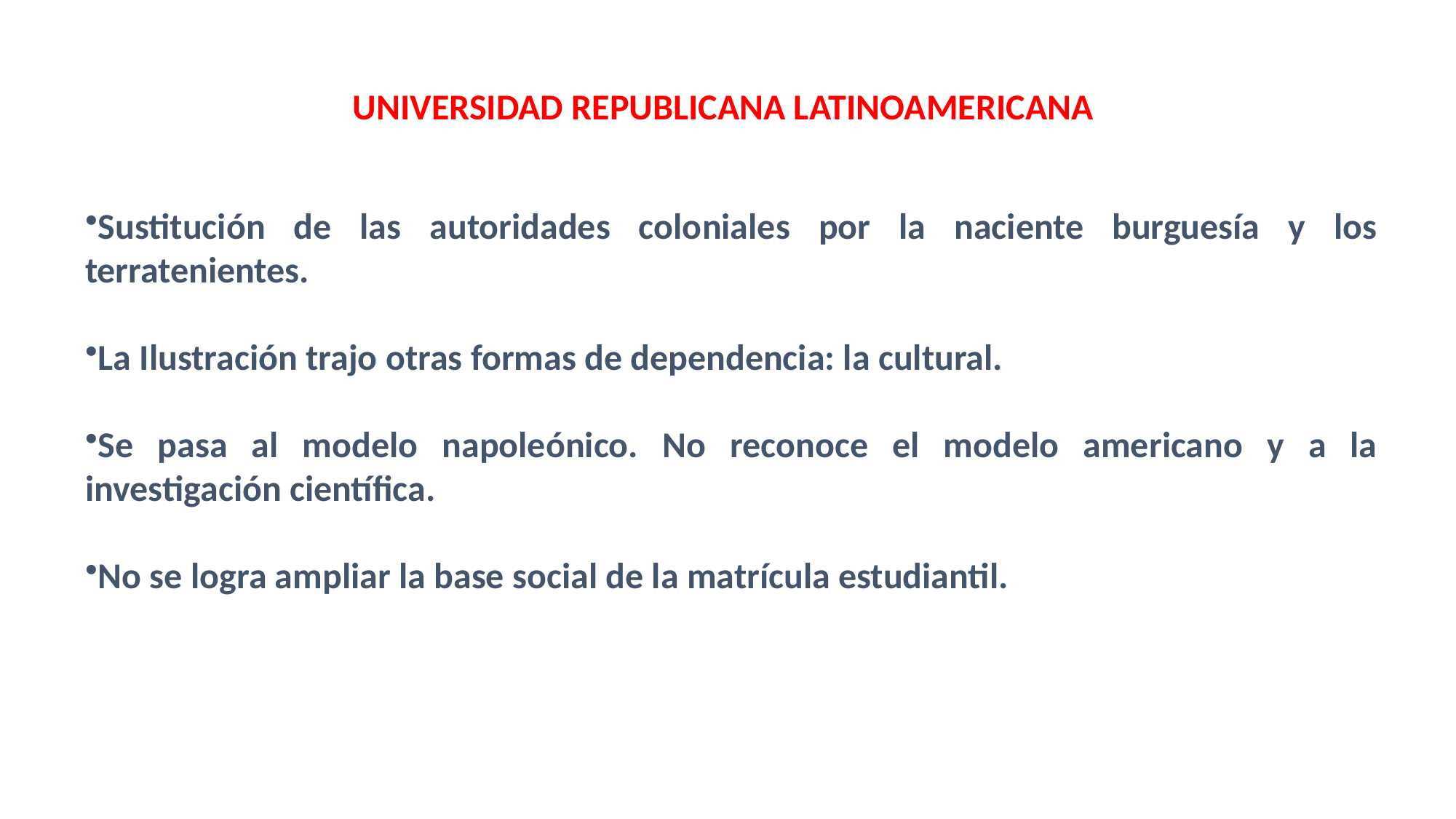

UNIVERSIDAD REPUBLICANA LATINOAMERICANA
Sustitución de las autoridades coloniales por la naciente burguesía y los terratenientes.

La Ilustración trajo otras formas de dependencia: la cultural.

Se pasa al modelo napoleónico. No reconoce el modelo americano y a la investigación científica.

No se logra ampliar la base social de la matrícula estudiantil.